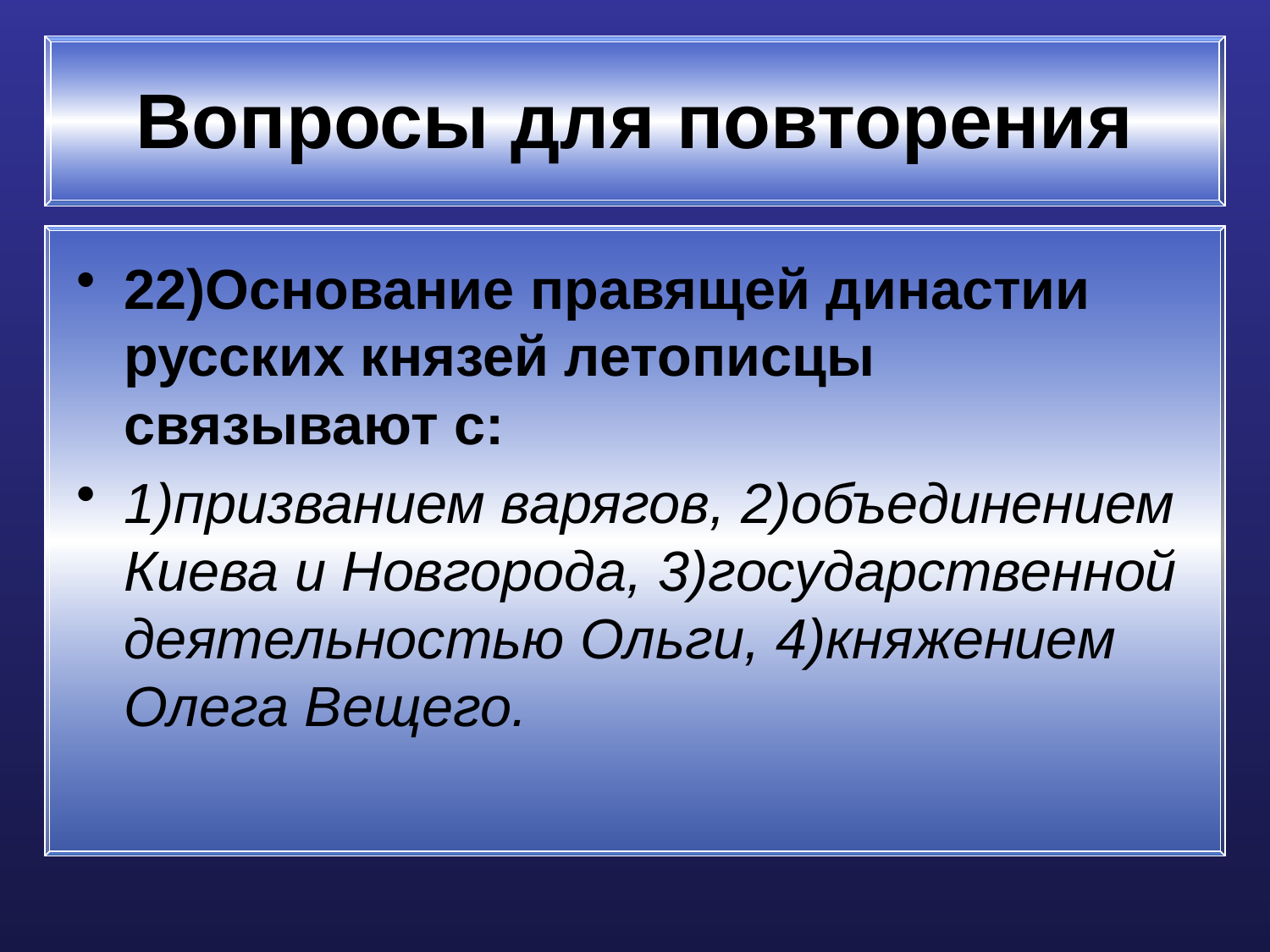

# Вопросы для повторения
22)Основание правящей династии русских князей летописцы связывают с:
1)призванием варягов, 2)объединением Киева и Новгорода, 3)государственной деятельностью Ольги, 4)княжением Олега Вещего.